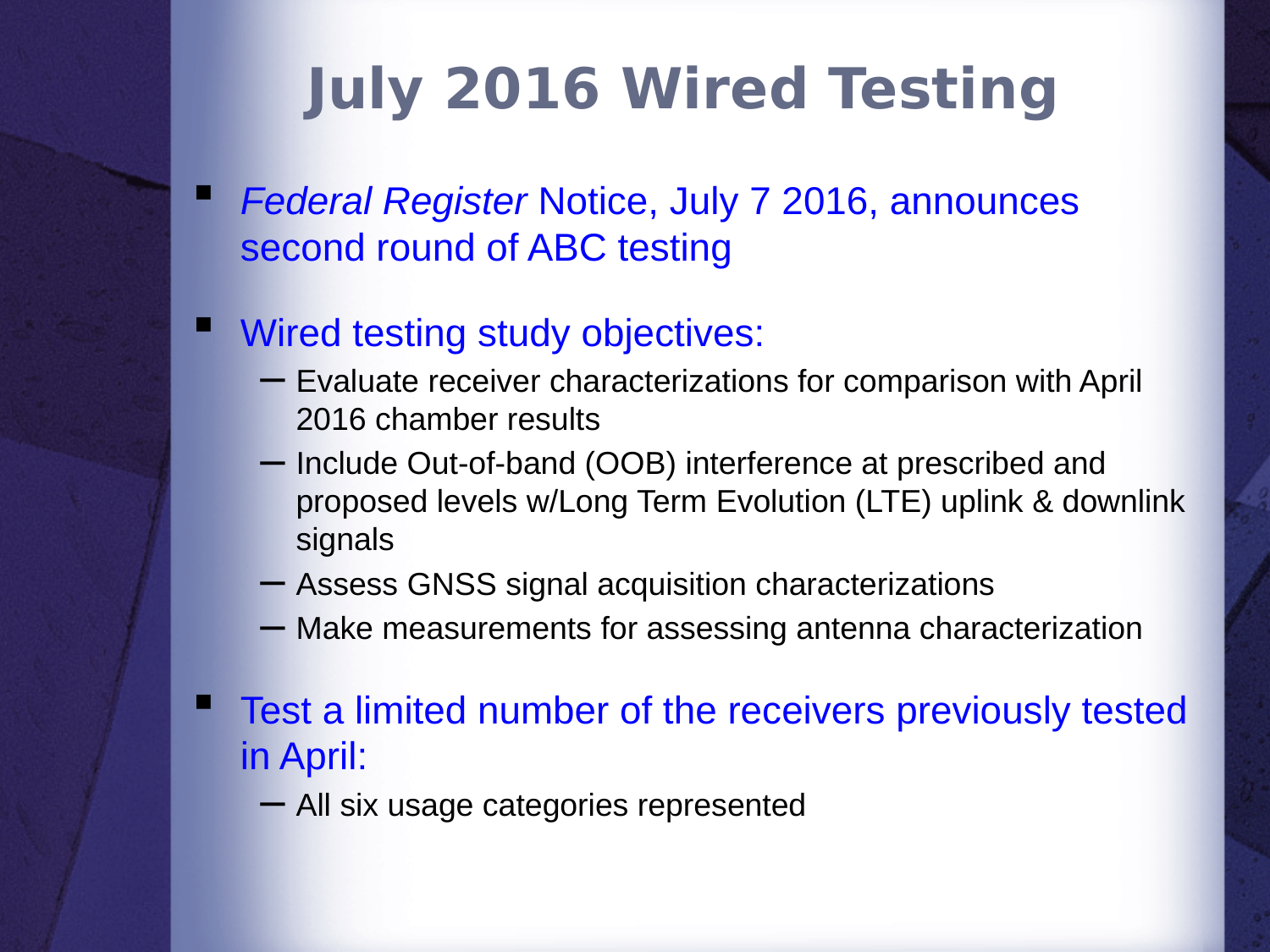

# July 2016 Wired Testing
Federal Register Notice, July 7 2016, announces second round of ABC testing
Wired testing study objectives:
Evaluate receiver characterizations for comparison with April 2016 chamber results
Include Out-of-band (OOB) interference at prescribed and proposed levels w/Long Term Evolution (LTE) uplink & downlink signals
Assess GNSS signal acquisition characterizations
Make measurements for assessing antenna characterization
Test a limited number of the receivers previously tested in April:
All six usage categories represented